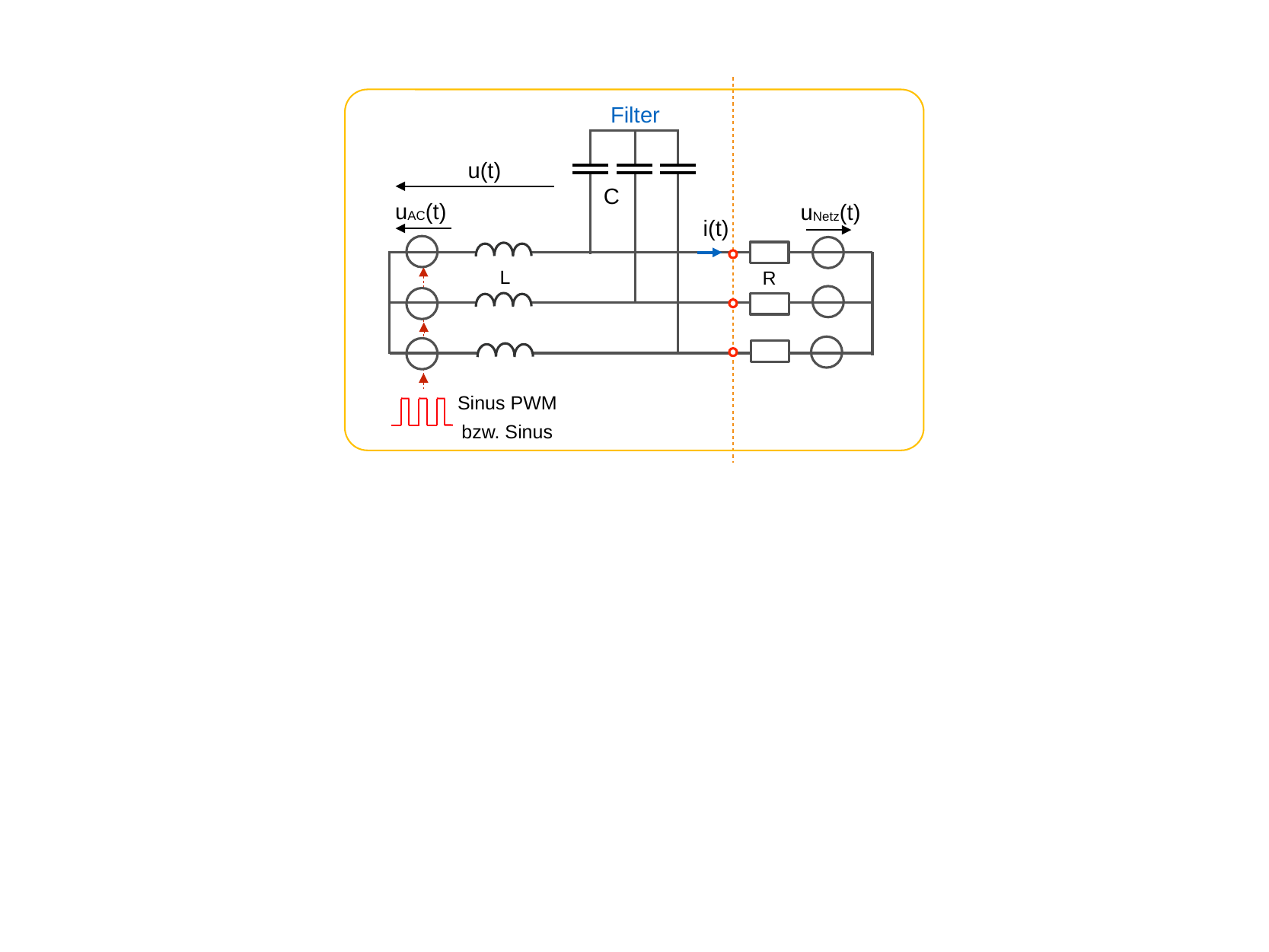

Filter

u(t)

C

uAC(t)
uNetz(t)
i(t)

L
R

Sinus PWM
bzw. Sinus